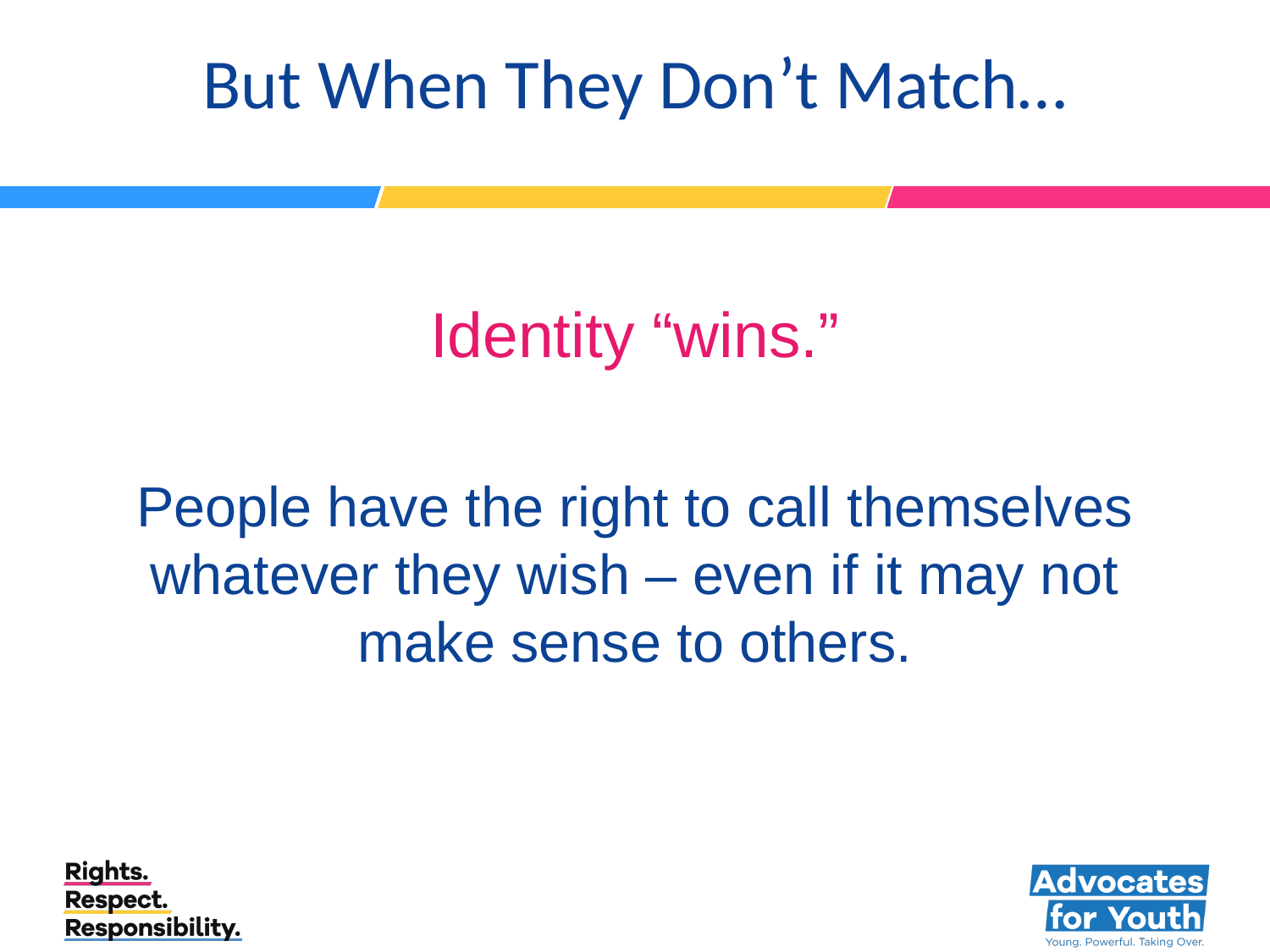

# But When They Don’t Match…
Identity “wins.”

People have the right to call themselves whatever they wish – even if it may not make sense to others.